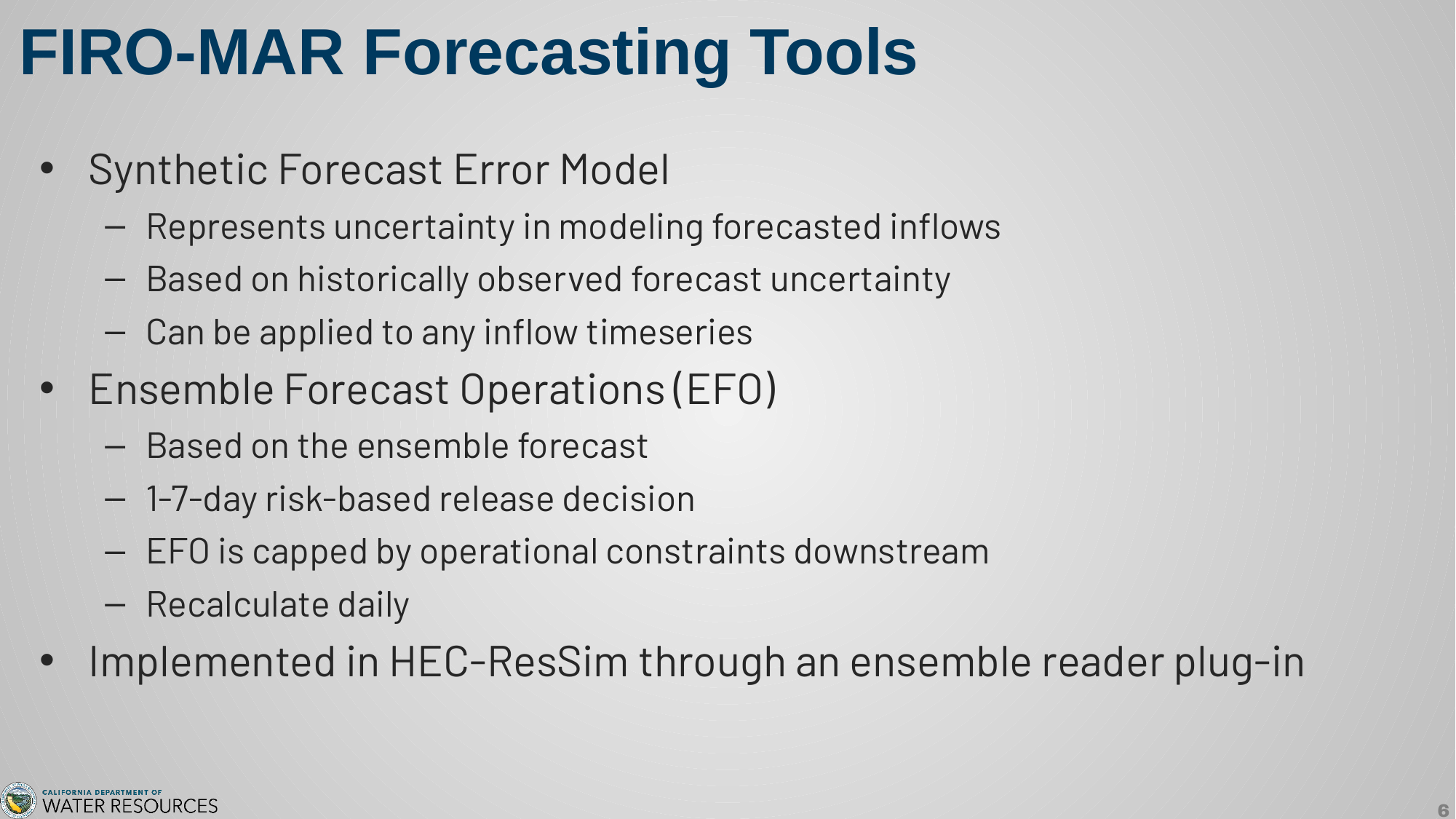

# FIRO-MAR Forecasting Tools
Synthetic Forecast Error Model
Represents uncertainty in modeling forecasted inflows
Based on historically observed forecast uncertainty
Can be applied to any inflow timeseries
Ensemble Forecast Operations (EFO)
Based on the ensemble forecast
1-7-day risk-based release decision
EFO is capped by operational constraints downstream
Recalculate daily
Implemented in HEC-ResSim through an ensemble reader plug-in

6